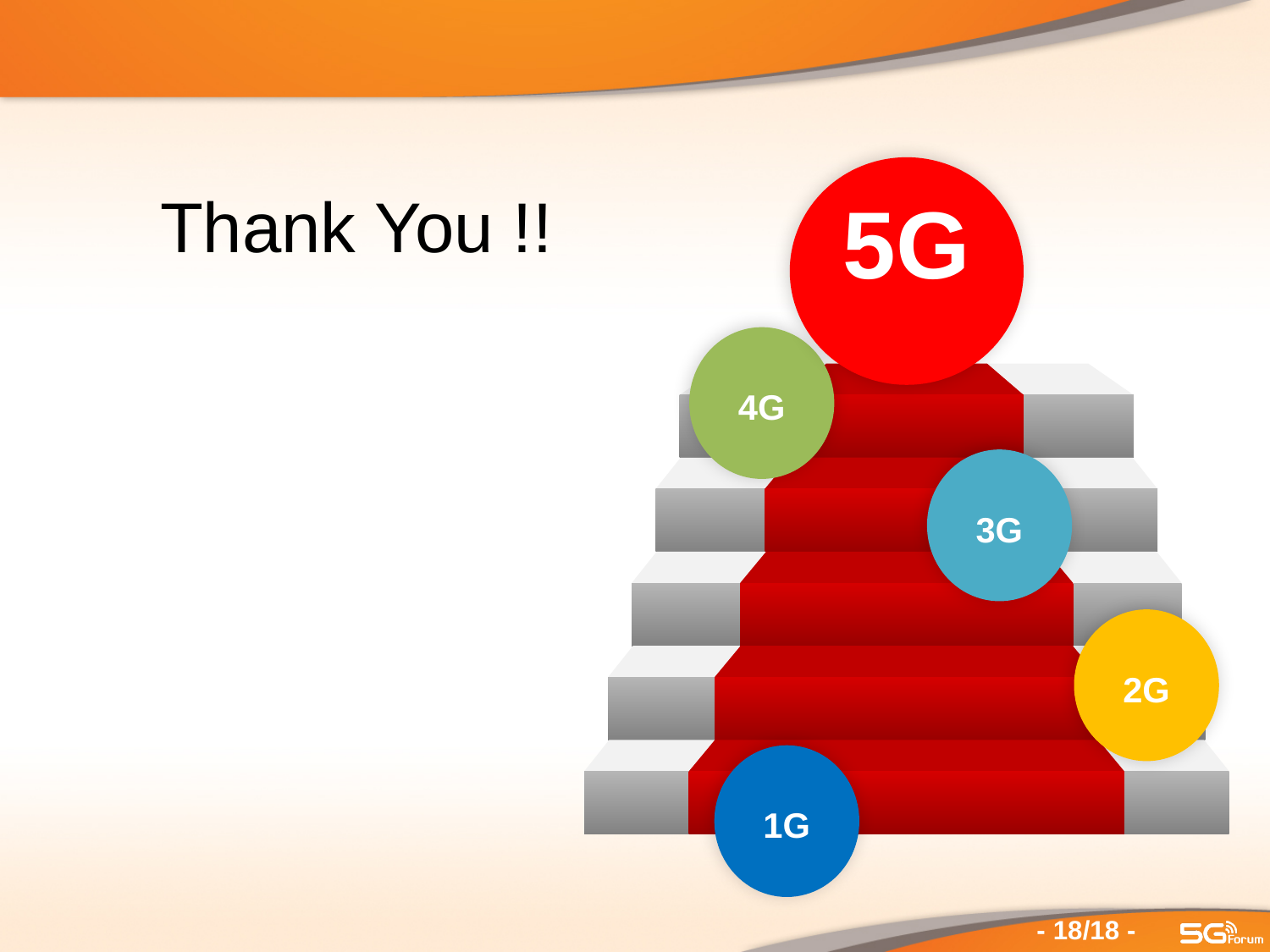

5G
 Thank You !!

4G

3G

2G

1G
- 18/18 -